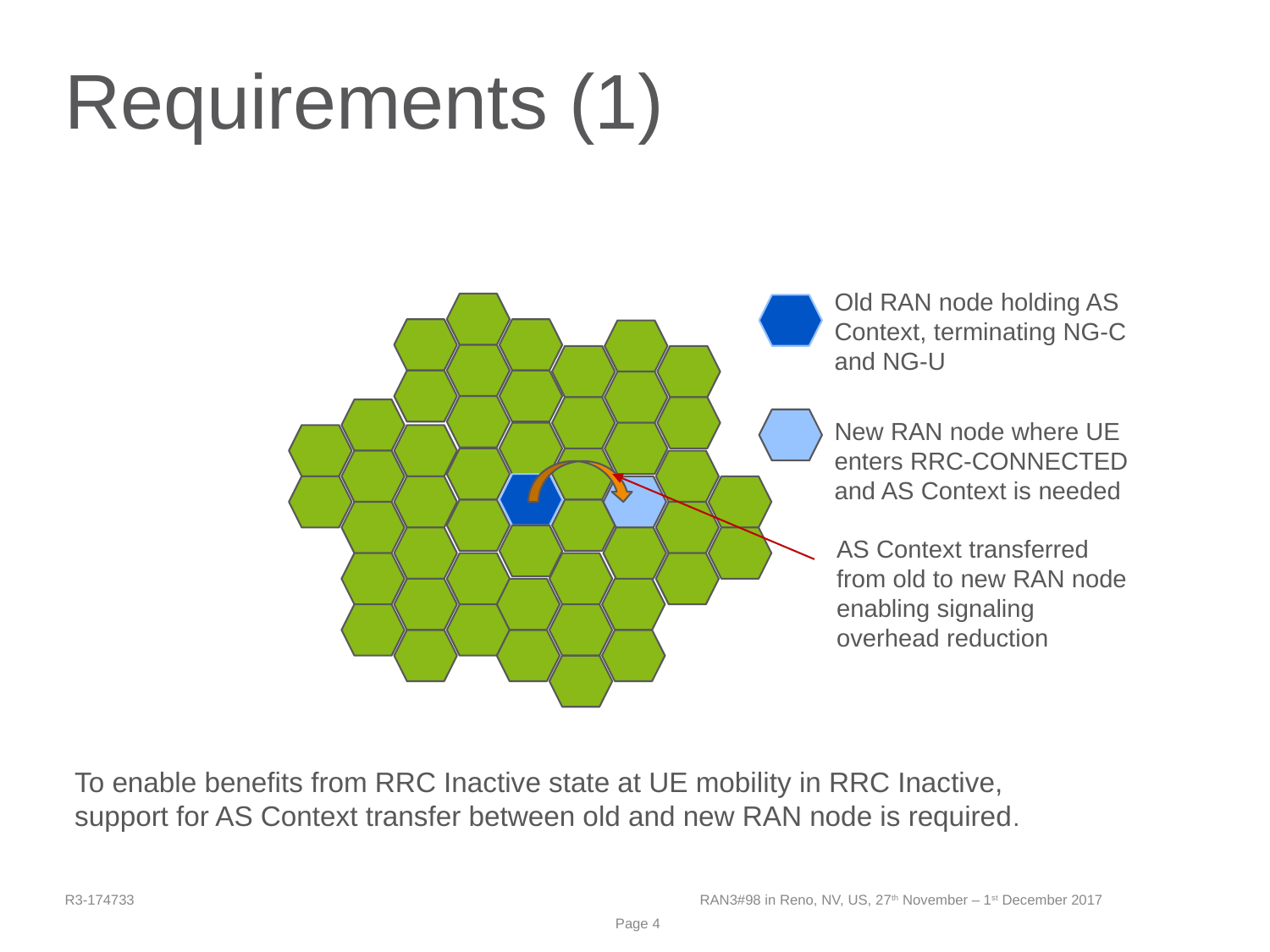

# Requirements (1)
Old RAN node holding AS Context, terminating NG-C and NG-U

New RAN node where UE enters RRC-CONNECTED and AS Context is needed

AS Context transferred from old to new RAN node enabling signaling overhead reduction

To enable benefits from RRC Inactive state at UE mobility in RRC Inactive, support for AS Context transfer between old and new RAN node is required.